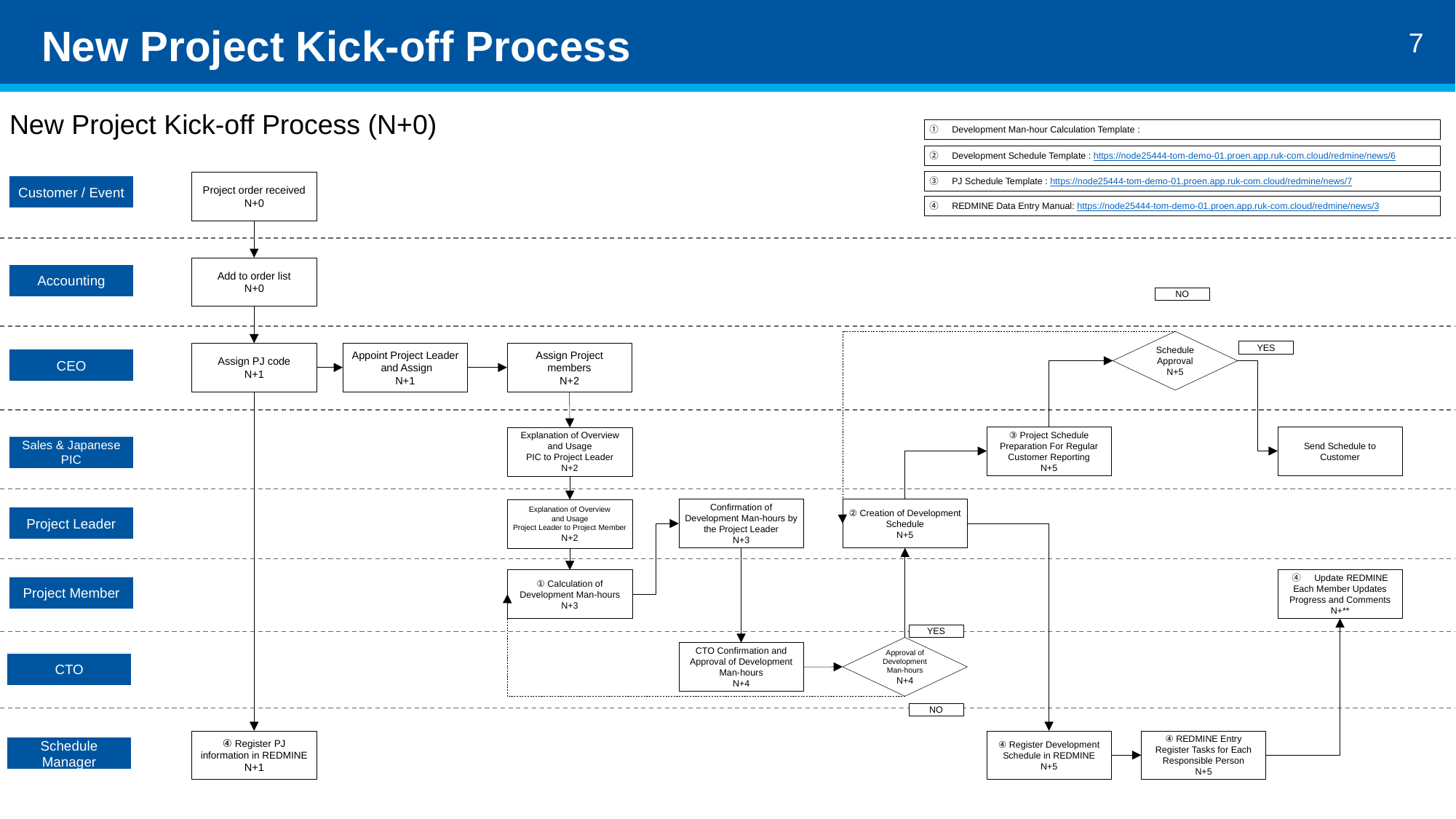

# New Project Kick-off Process
New Project Kick-off Process (N+0)

①　Development Man-hour Calculation Template :
②　Development Schedule Template : https://node25444-tom-demo-01.proen.app.ruk-com.cloud/redmine/news/6
③　PJ Schedule Template : https://node25444-tom-demo-01.proen.app.ruk-com.cloud/redmine/news/7
Project order received
N+0
Customer / Event
④　REDMINE Data Entry Manual: https://node25444-tom-demo-01.proen.app.ruk-com.cloud/redmine/news/3
Add to order list
N+0
Accounting
NO
Schedule Approval
N+5
YES
Assign PJ code
N+1
Appoint Project Leader
 and Assign
N+1
Assign Project members
N+2
CEO
③ Project Schedule Preparation For Regular Customer Reporting
N+5
Send Schedule to Customer
Explanation of Overview and Usage
PIC to Project Leader
N+2
Sales & Japanese PIC
Confirmation of Development Man-hours by the Project Leader
N+3
② Creation of Development Schedule
N+5
Explanation of Overview
and Usage
Project Leader to Project Member
N+2
Project Leader
① Calculation of Development Man-hours
N+3
④　Update REDMINE
Each Member Updates Progress and Comments
N+**
Project Member
YES
Approval of Development Man-hours
N+4
CTO Confirmation and Approval of Development Man-hours
N+4
CTO
NO
④ Register PJ information in REDMINE
N+1
④ Register Development Schedule in REDMINE
N+5
④ REDMINE Entry
Register Tasks for Each Responsible Person
N+5
Schedule Manager